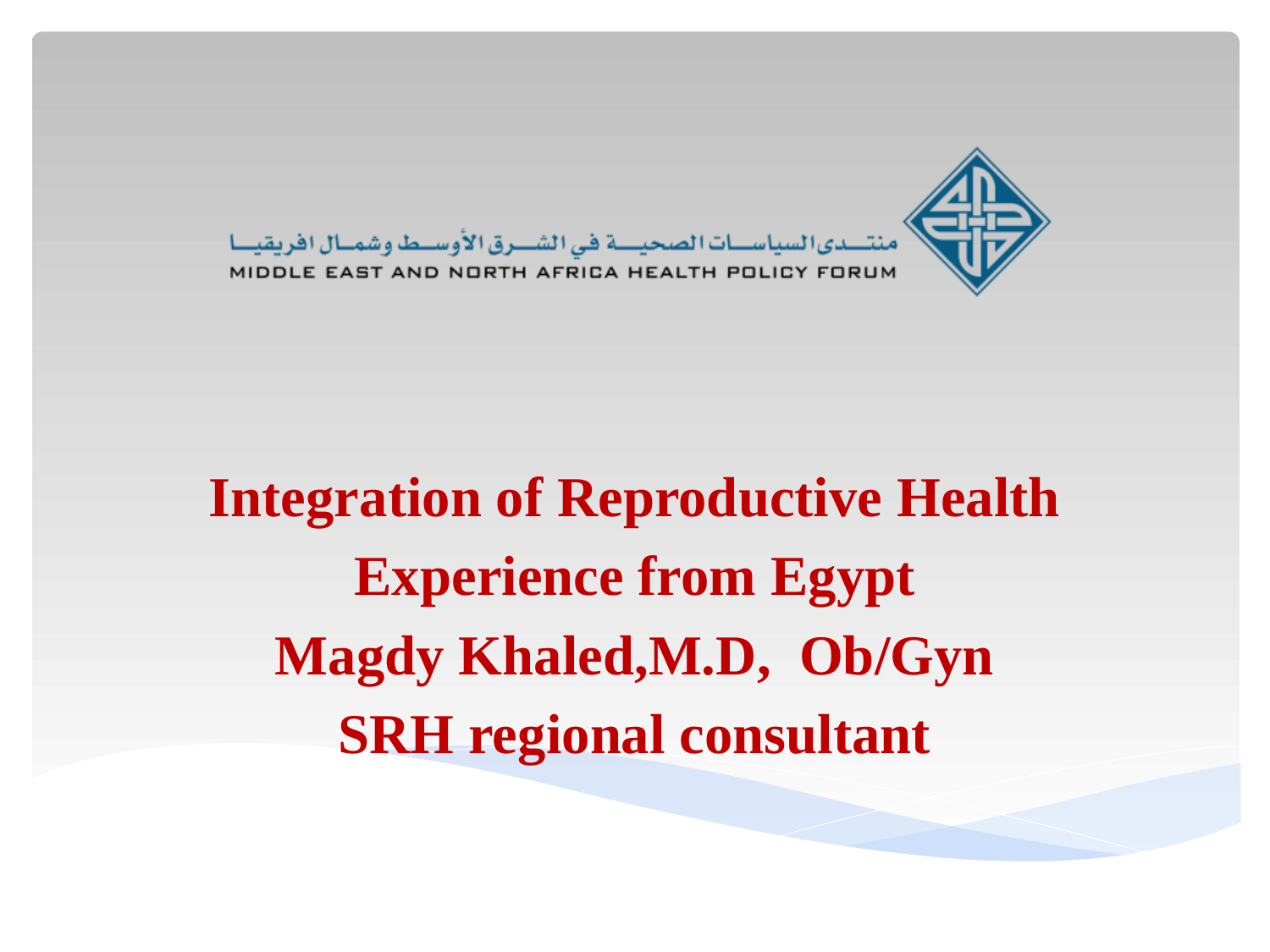

Integration of Reproductive Health
Experience from Egypt
Magdy Khaled,M.D,  Ob/Gyn
SRH regional consultant